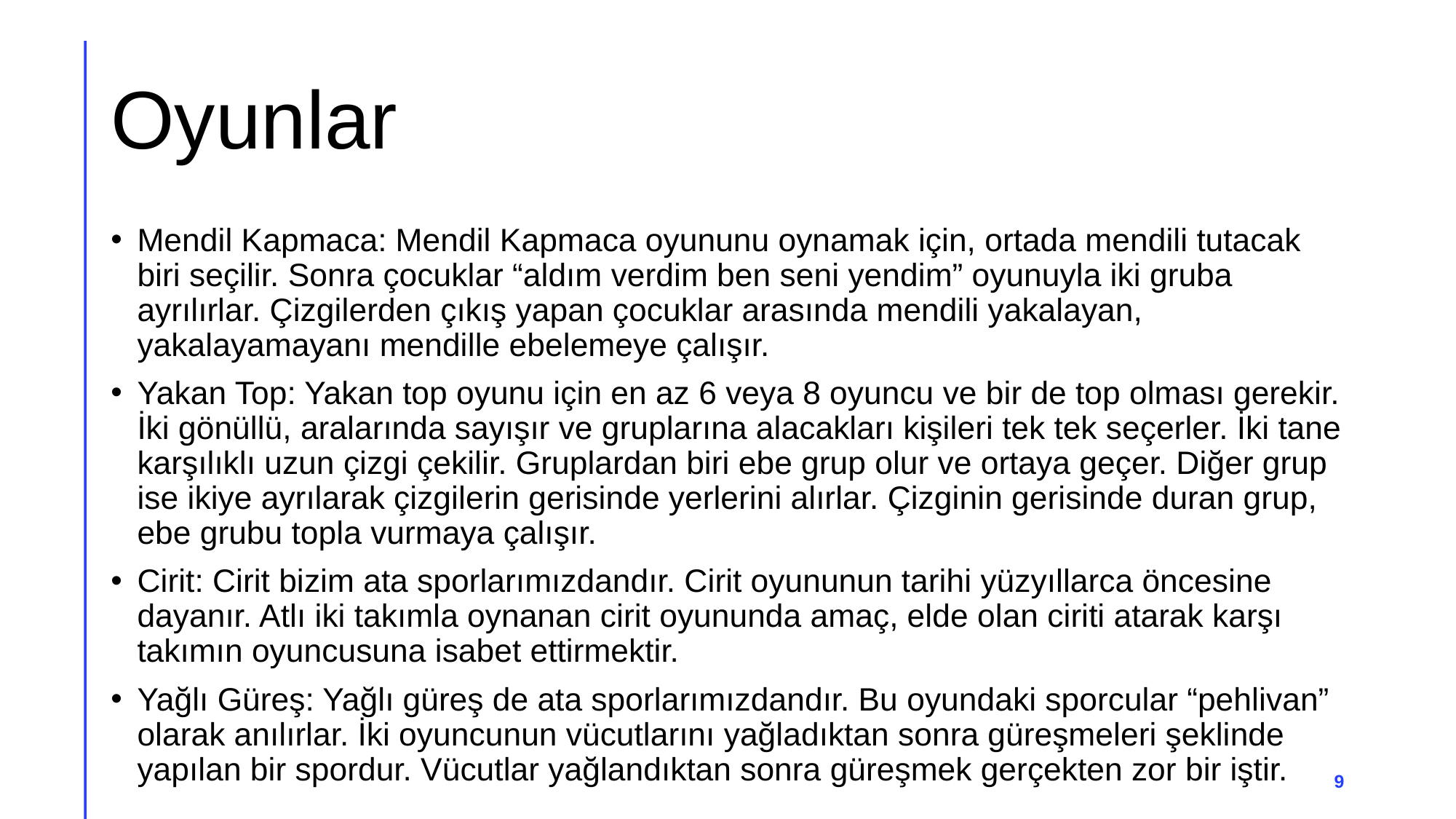

# Oyunlar
Mendil Kapmaca: Mendil Kapmaca oyununu oynamak için, ortada mendili tutacak biri seçilir. Sonra çocuklar “aldım verdim ben seni yendim” oyunuyla iki gruba ayrılırlar. Çizgilerden çıkış yapan çocuklar arasında mendili yakalayan, yakalayamayanı mendille ebelemeye çalışır.
Yakan Top: Yakan top oyunu için en az 6 veya 8 oyuncu ve bir de top olması gerekir. İki gönüllü, aralarında sayışır ve gruplarına alacakları kişileri tek tek seçerler. İki tane karşılıklı uzun çizgi çekilir. Gruplardan biri ebe grup olur ve ortaya geçer. Diğer grup ise ikiye ayrılarak çizgilerin gerisinde yerlerini alırlar. Çizginin gerisinde duran grup, ebe grubu topla vurmaya çalışır.
Cirit: Cirit bizim ata sporlarımızdandır. Cirit oyununun tarihi yüzyıllarca öncesine dayanır. Atlı iki takımla oynanan cirit oyununda amaç, elde olan ciriti atarak karşı takımın oyuncusuna isabet ettirmektir.
Yağlı Güreş: Yağlı güreş de ata sporlarımızdandır. Bu oyundaki sporcular “pehlivan” olarak anılırlar. İki oyuncunun vücutlarını yağladıktan sonra güreşmeleri şeklinde yapılan bir spordur. Vücutlar yağlandıktan sonra güreşmek gerçekten zor bir iştir.
9